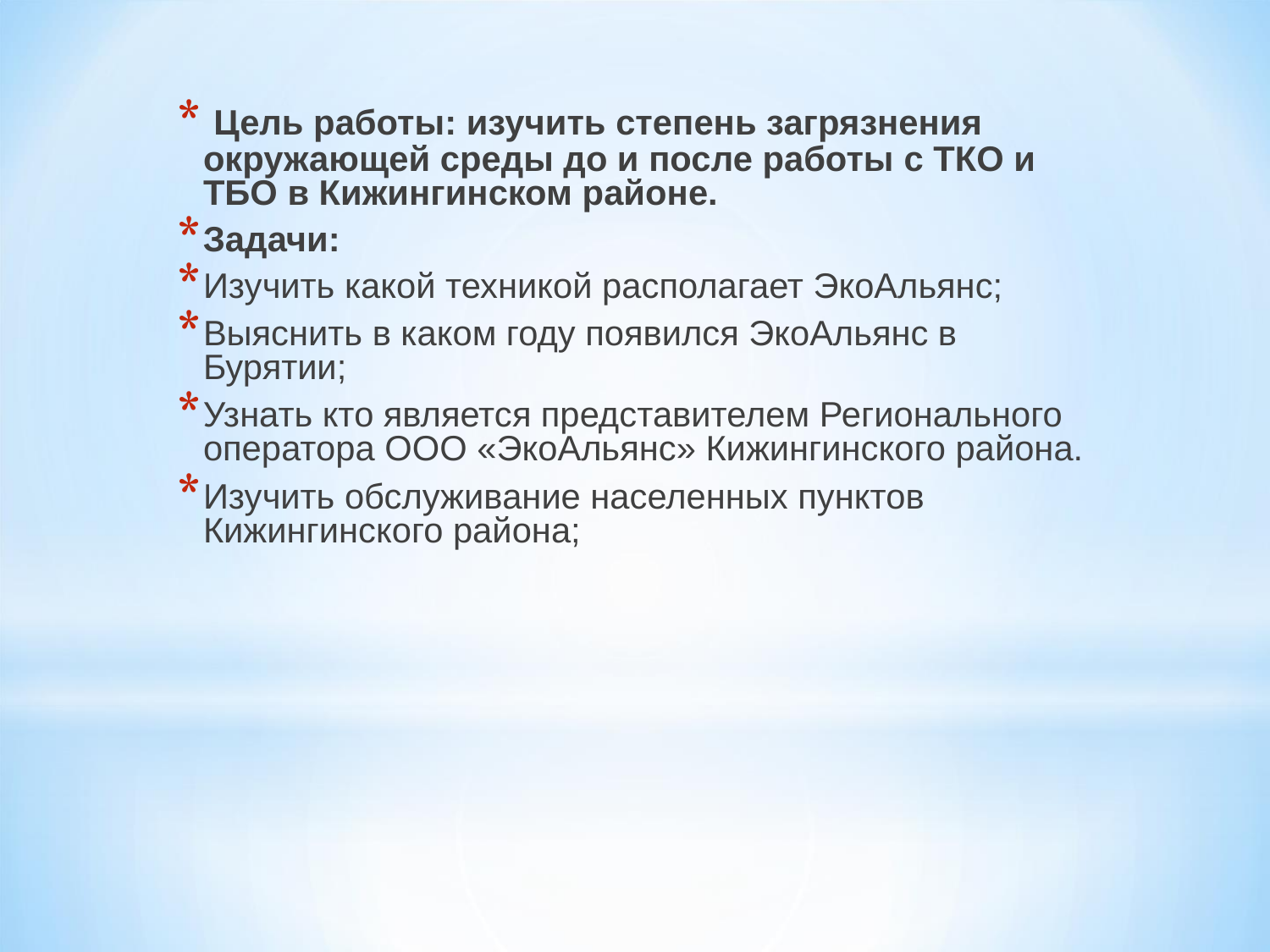

* Цель работы: изучить степень загрязнения
окружающей среды до и после работы c ТКО и
ТБО в Кижингинском районе.
*Задачи:
*Изучить какой техникой располагает ЭкоАльянс;
*Выяснить в каком году появился ЭкоАльянс в
Бурятии;
*Узнать кто является представителем Регионального
оператора ООО «ЭкоАльянс» Кижингинского района.
*Изучить обслуживание населенных пунктов
Кижингинского района;